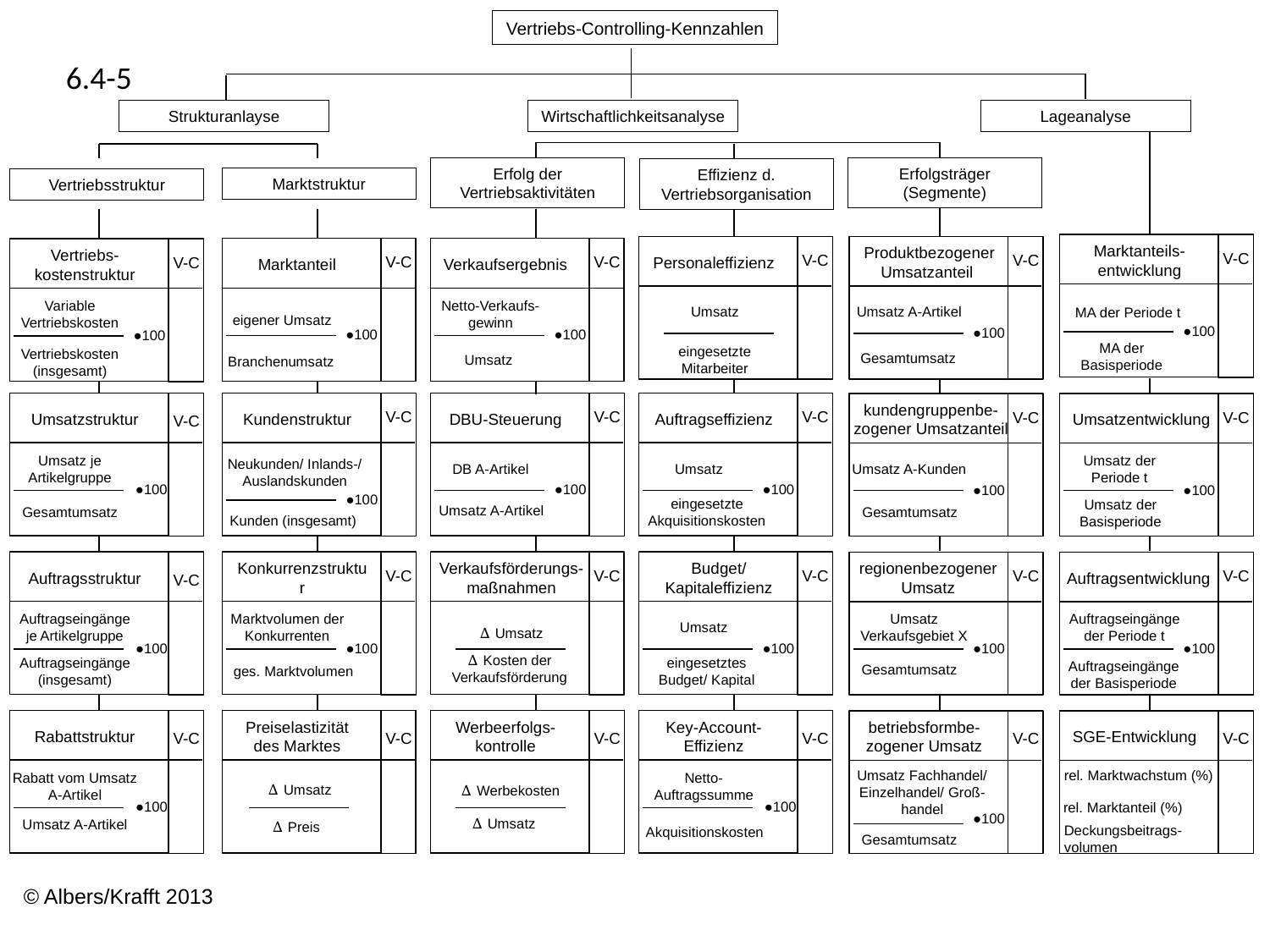

Vertriebs-Controlling-Kennzahlen
Strukturanlayse
Wirtschaftlichkeitsanalyse
Lageanalyse
Erfolg der Vertriebsaktivitäten
Erfolgsträger (Segmente)
Marktstruktur
Effizienz d. Vertriebsorganisation
Vertriebsstruktur
Marktanteils-entwicklung

V-C
MA der Periode t
●100

V-C
Personaleffizienz
Umsatz
Produktbezogener Umsatzanteil

V-C
Umsatz A-Artikel
●100

V-C
Marktanteil
eigener Umsatz
●100

V-C
Verkaufsergebnis
Netto-Verkaufs-gewinn
●100
Vertriebs-kostenstruktur

V-C
Variable Vertriebskosten
●100
MA der Basisperiode
eingesetzte Mitarbeiter
Vertriebskosten (insgesamt)
Gesamtumsatz
Umsatz
Branchenumsatz

Umsatzstruktur
V-C
Umsatz je Artikelgruppe
●100

V-C
Kundenstruktur
Neukunden/ Inlands-/ Auslandskunden
●100

V-C
DBU-Steuerung
DB A-Artikel
●100

V-C
Auftragseffizienz
Umsatz
●100
kundengruppenbe-zogener Umsatzanteil

V-C
Umsatz A-Kunden
●100

V-C
Umsatzentwicklung
Umsatz der Periode t
●100
eingesetzte Akquisitionskosten
Umsatz der Basisperiode
Umsatz A-Artikel
Gesamtumsatz
Gesamtumsatz
Kunden (insgesamt)

Auftragsstruktur
V-C
Auftragseingänge je Artikelgruppe
●100
Konkurrenzstruktur

V-C
Marktvolumen der Konkurrenten
●100
Verkaufsförderungs-maßnahmen

V-C
Δ Umsatz
Budget/ Kapitaleffizienz

V-C
Umsatz
●100
regionenbezogener Umsatz

V-C
Umsatz Verkaufsgebiet X
●100

V-C
Auftragsentwicklung
Auftragseingänge der Periode t
●100
Δ Kosten der Verkaufsförderung
Auftragseingänge (insgesamt)
eingesetztes Budget/ Kapital
Auftragseingänge der Basisperiode
Gesamtumsatz
ges. Marktvolumen

Rabattstruktur
V-C
Rabatt vom Umsatz A-Artikel
●100
Preiselastizität des Marktes

V-C
Δ Umsatz
Werbeerfolgs-kontrolle

V-C
Δ Werbekosten
Key-Account-Effizienz

V-C
Netto-Auftragssumme
●100
betriebsformbe-zogener Umsatz

V-C
Umsatz Fachhandel/ Einzelhandel/ Groß-handel
●100

SGE-Entwicklung
V-C
rel. Marktwachstum (%)
rel. Marktanteil (%)
Δ Umsatz
Umsatz A-Artikel
Δ Preis
Deckungsbeitrags-
volumen
Akquisitionskosten
Gesamtumsatz
6.4-5
© Albers/Krafft 2013